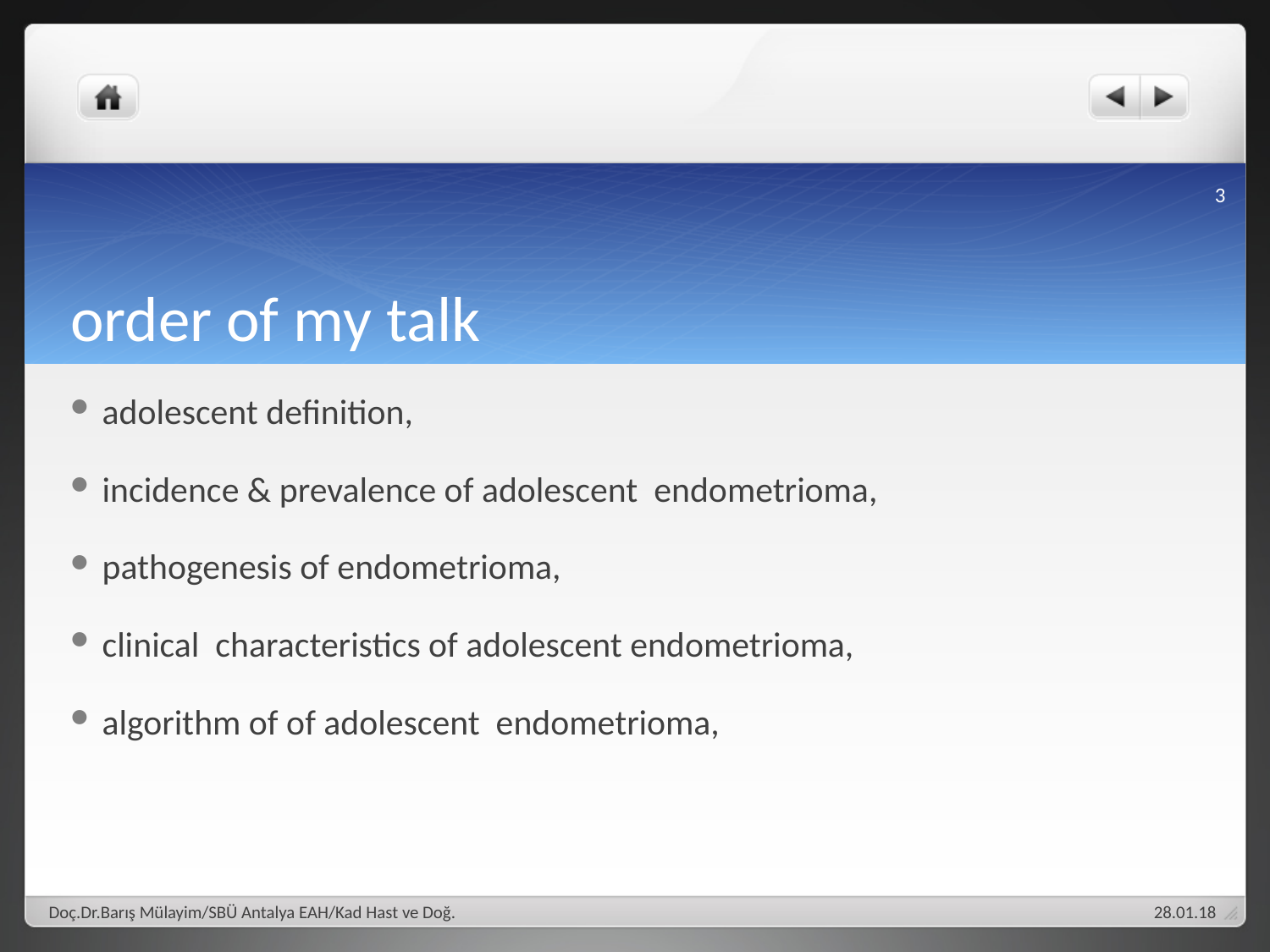

3
# order of my talk
adolescent definition,
incidence & prevalence of adolescent  endometrioma,
pathogenesis of endometrioma,
clinical  characteristics of adolescent endometrioma,
algorithm of of adolescent  endometrioma,
Doç.Dr.Barış Mülayim/SBÜ Antalya EAH/Kad Hast ve Doğ.
28.01.18